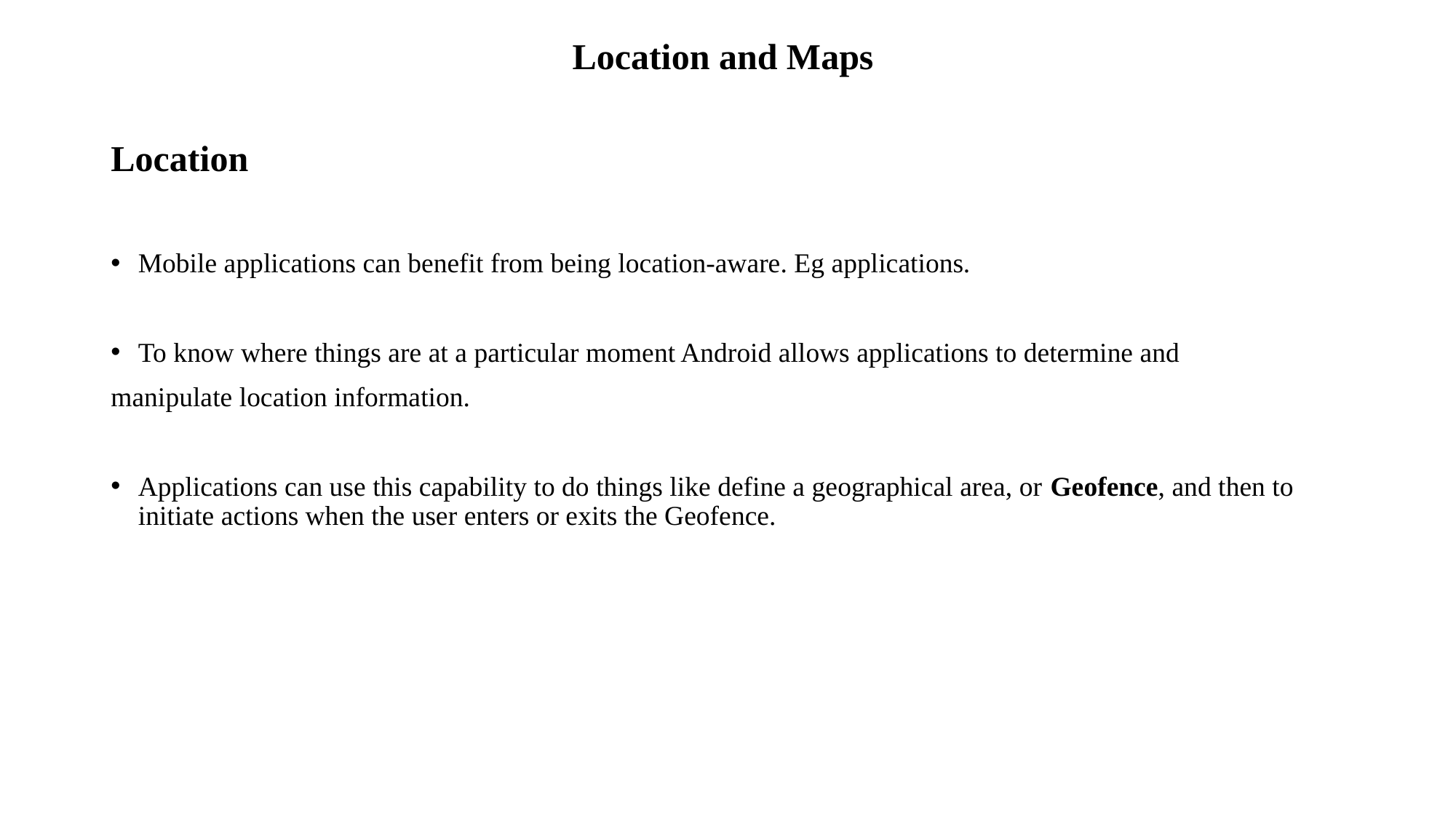

Location and Maps

Location

Mobile applications can benefit from being location-aware. Eg applications.

To know where things are at a particular moment Android allows applications to determine and
manipulate location information.

Applications can use this capability to do things like define a geographical area, or Geofence, and then to initiate actions when the user enters or exits the Geofence.